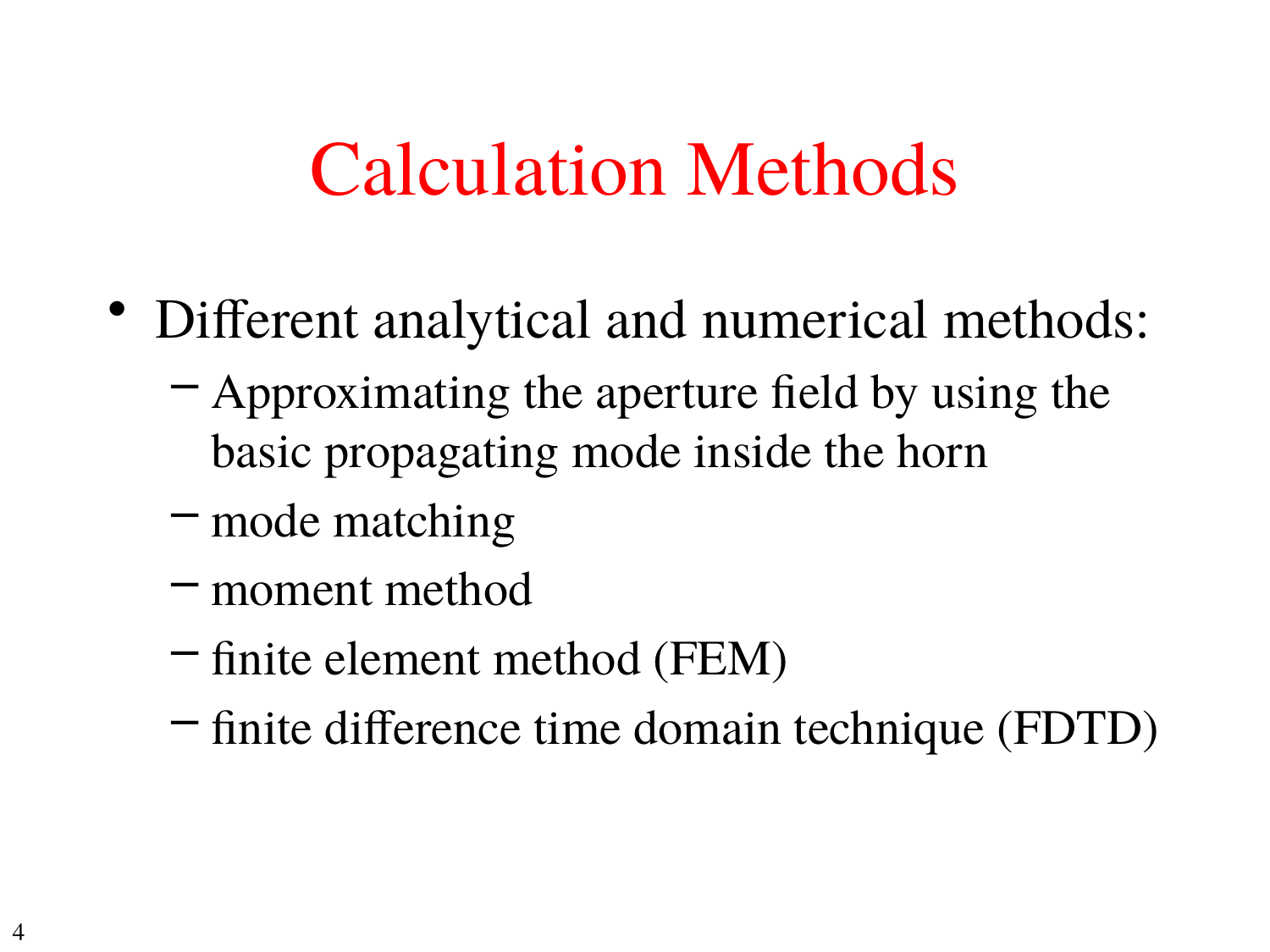

# Calculation Methods
Different analytical and numerical methods:
Approximating the aperture field by using the  basic propagating mode inside the horn
mode matching
moment method
finite element method (FEM)
finite difference time domain technique (FDTD)